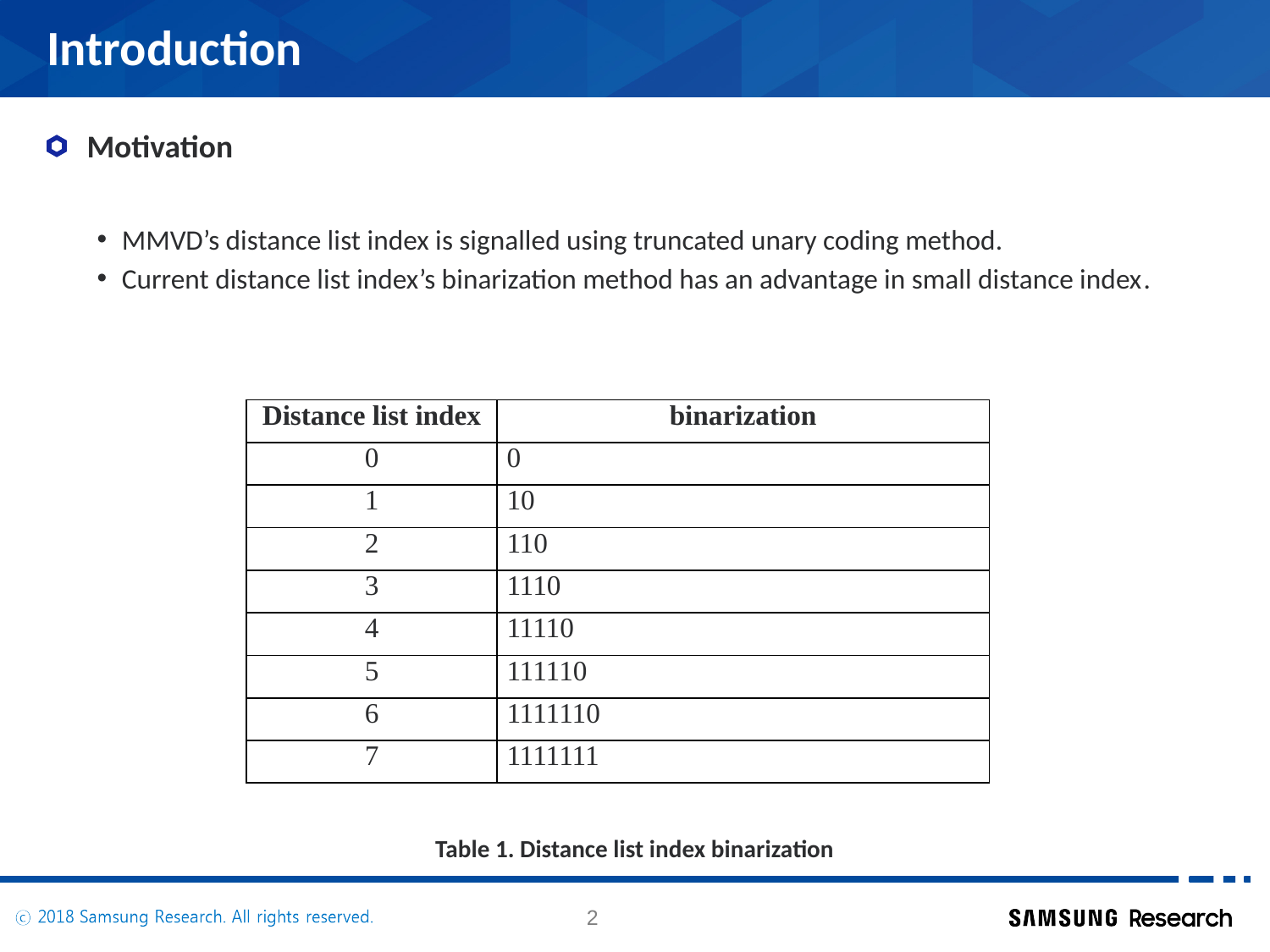

# Introduction
Motivation

MMVD’s distance list index is signalled using truncated unary coding method.
Current distance list index’s binarization method has an advantage in small distance index.

| Distance list index | binarization |
| --- | --- |
| 0 | 0 |
| 1 | 10 |
| 2 | 110 |
| 3 | 1110 |
| 4 | 11110 |
| 5 | 111110 |
| 6 | 1111110 |
| 7 | 1111111 |
Table 1. Distance list index binarization